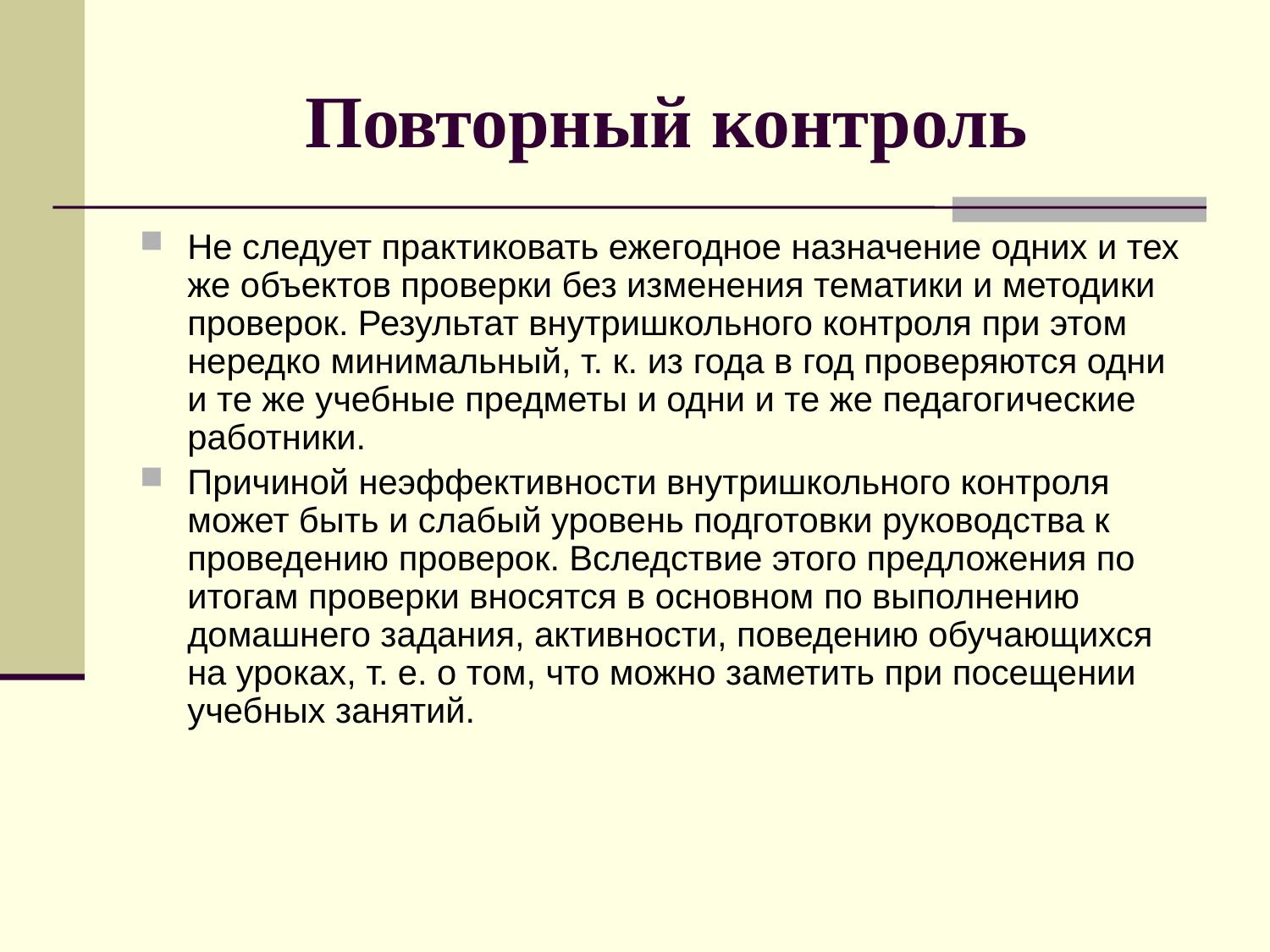

# Повторный контроль
Не следует практиковать ежегодное назначение одних и тех же объектов проверки без изменения тематики и методики проверок. Результат внутришкольного контроля при этом нередко минимальный, т. к. из года в год проверяются одни и те же учебные предметы и одни и те же педагогические работники.
Причиной неэффективности внутришкольного контроля может быть и слабый уровень подготовки руководства к проведению проверок. Вследствие этого предложения по итогам проверки вносятся в основном по выполнению домашнего задания, активности, поведению обучающихся на уроках, т. е. о том, что можно заметить при посещении учебных занятий.